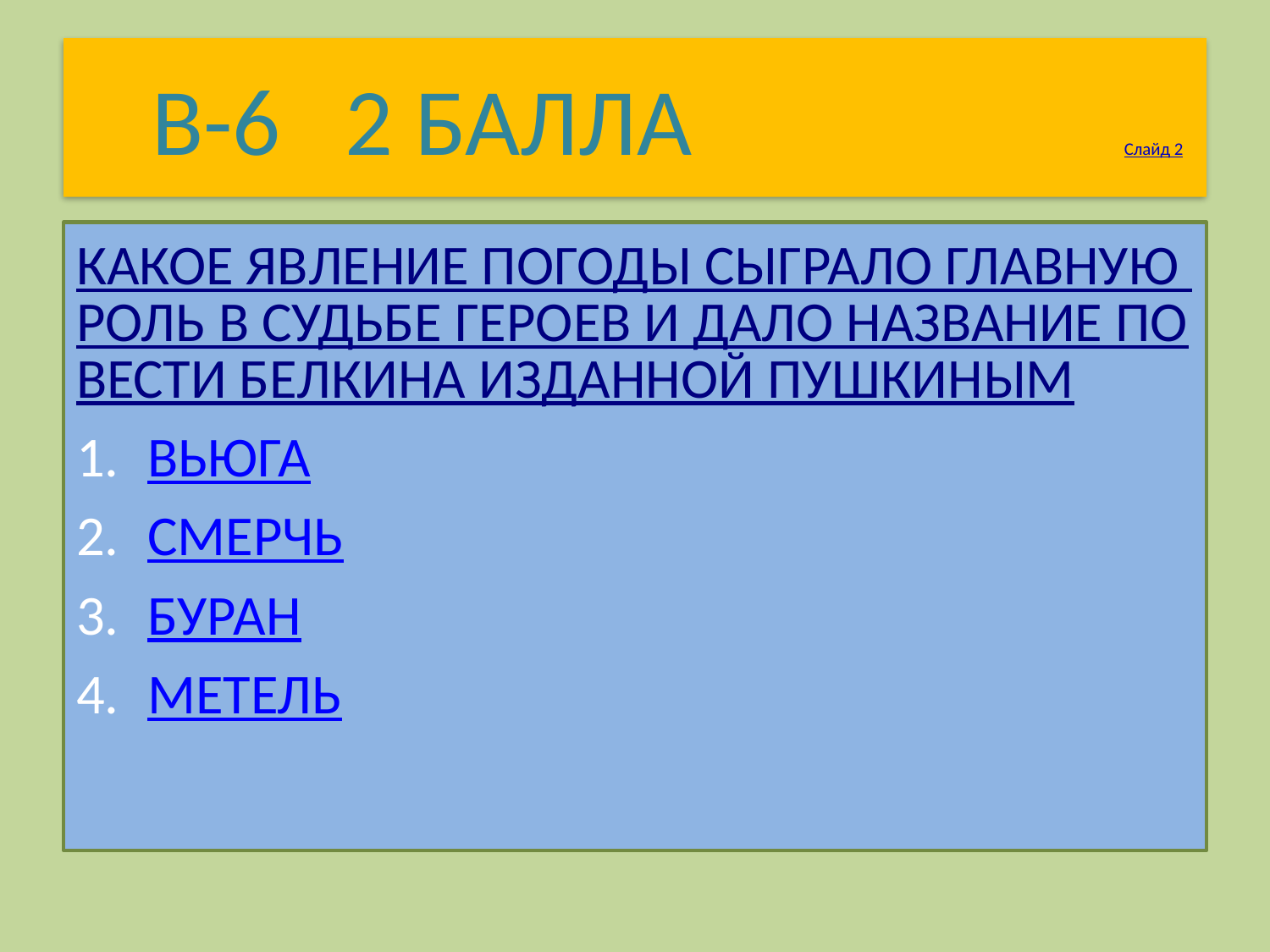

# В-6   2 БАЛЛА                    Слайд 2
КАКОЕ ЯВЛЕНИЕ ПОГОДЫ СЫГРАЛО ГЛАВНУЮ РОЛЬ В СУДЬБЕ ГЕРОЕВ И ДАЛО НАЗВАНИЕ ПОВЕСТИ БЕЛКИНА ИЗДАННОЙ ПУШКИНЫМ
ВЬЮГА
СМЕРЧЬ
БУРАН
МЕТЕЛЬ